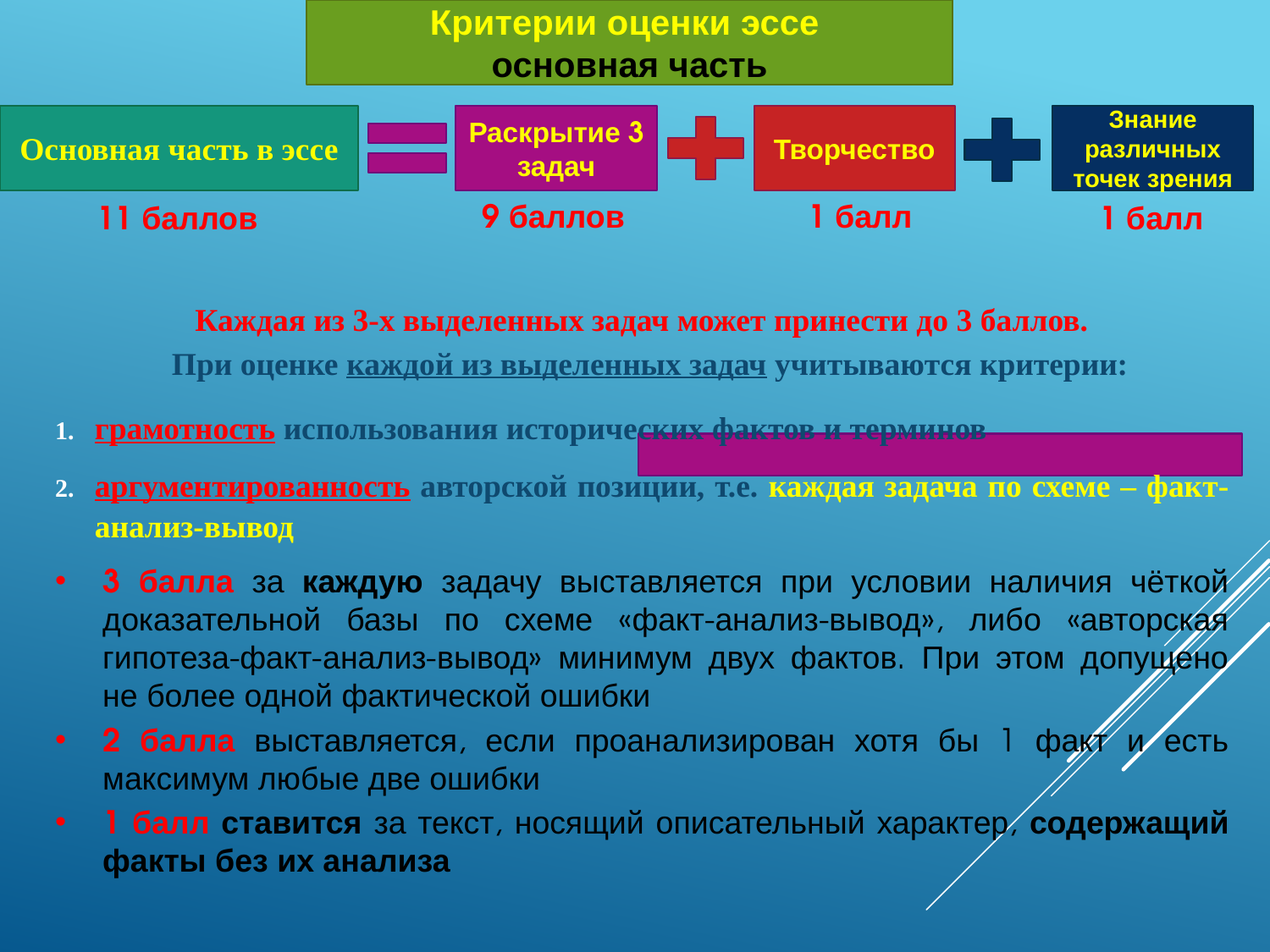

Критерии оценки эссе
основная часть
Основная часть в эссе

Раскрытие 3 задач

Творчество
Знание различных точек зрения

9 баллов
   1 балл
11 баллов
   1 балл
Каждая из 3-х выделенных задач может принести до 3 баллов.
При оценке каждой из выделенных задач учитываются критерии:
грамотность использования исторических фактов и терминов
аргументированность авторской позиции, т.е. каждая задача по схеме – факт-анализ-вывод
3 балла за каждую задачу выставляется при условии наличия чёткой доказательной базы по схеме «факт-анализ-вывод», либо «авторская гипотеза-факт-анализ-вывод» минимум двух фактов. При этом допущено не более одной фактической ошибки
2 балла выставляется, если проанализирован хотя бы 1 факт и есть максимум любые две ошибки
1 балл ставится за текст, носящий описательный характер, содержащий факты без их анализа